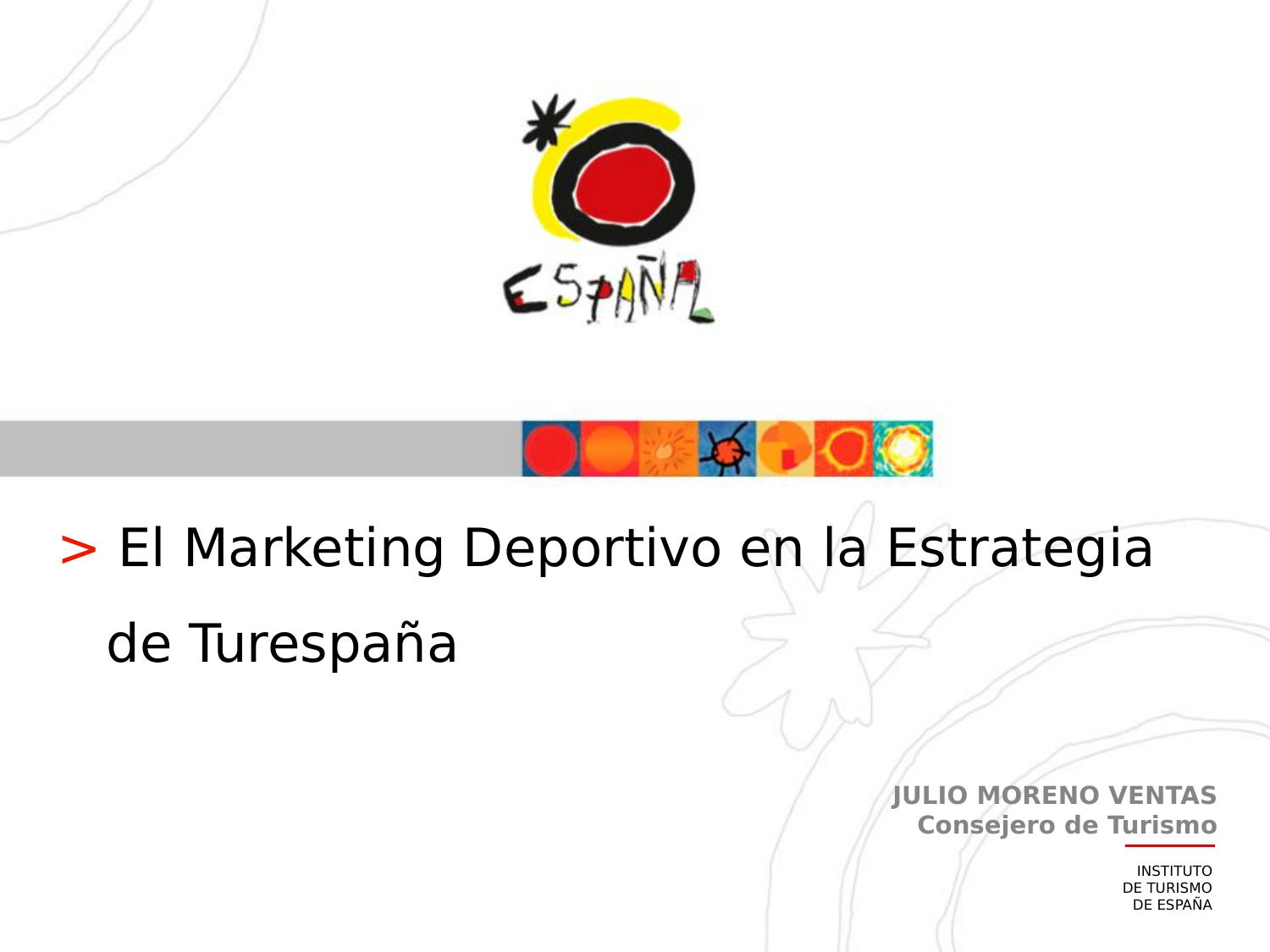

> El Marketing Deportivo en la Estrategia de Turespaña
JULIO MORENO VENTAS
Consejero de Turismo

INSTITUTO
DE TURISMO
DE ESPAÑA